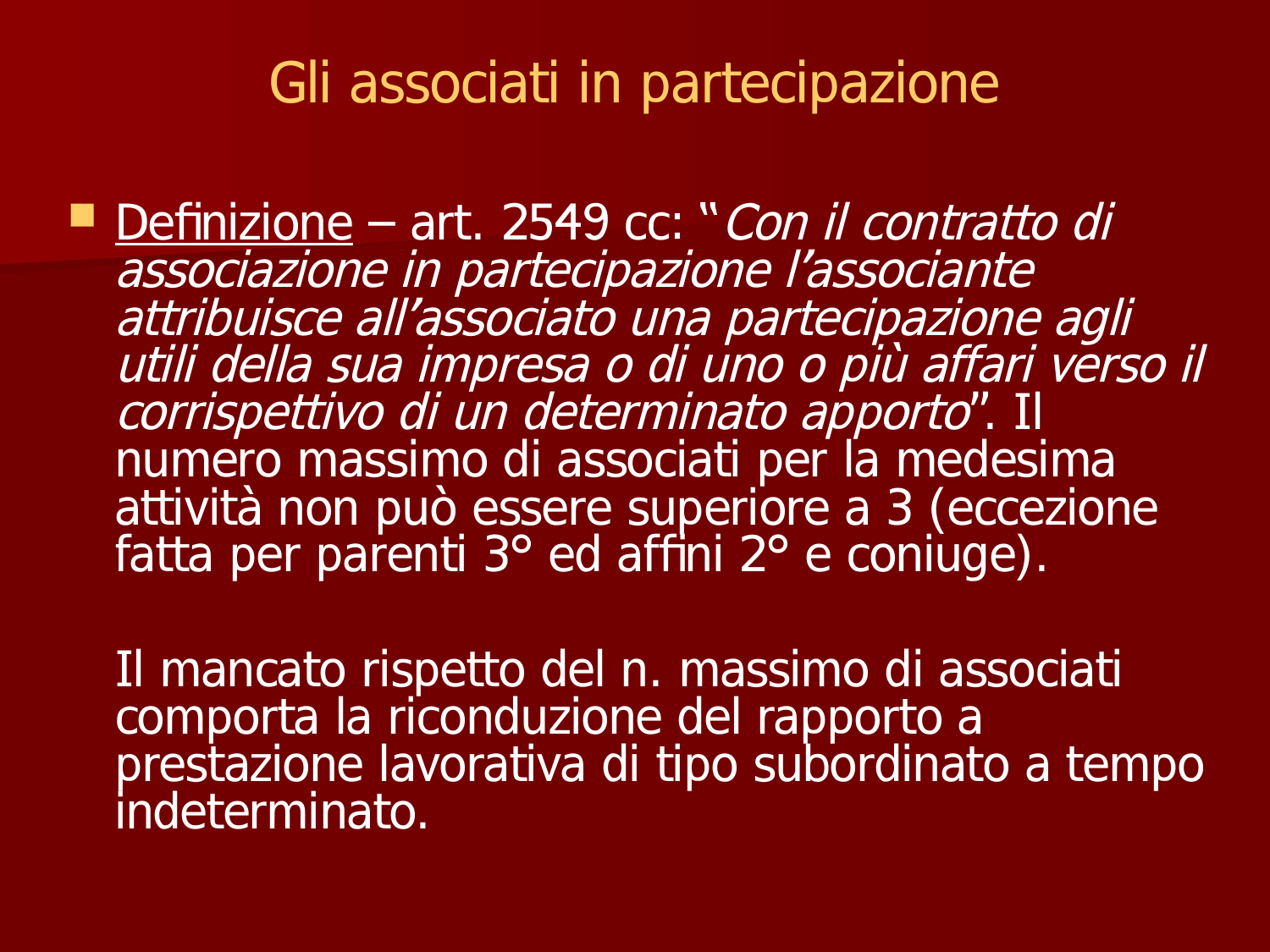

# Gli associati in partecipazione
Definizione – art. 2549 cc: “Con il contratto di associazione in partecipazione l’associante attribuisce all’associato una partecipazione agli utili della sua impresa o di uno o più affari verso il corrispettivo di un determinato apporto”. Il numero massimo di associati per la medesima attività non può essere superiore a 3 (eccezione fatta per parenti 3° ed affini 2° e coniuge).

	Il mancato rispetto del n. massimo di associati comporta la riconduzione del rapporto a prestazione lavorativa di tipo subordinato a tempo indeterminato.